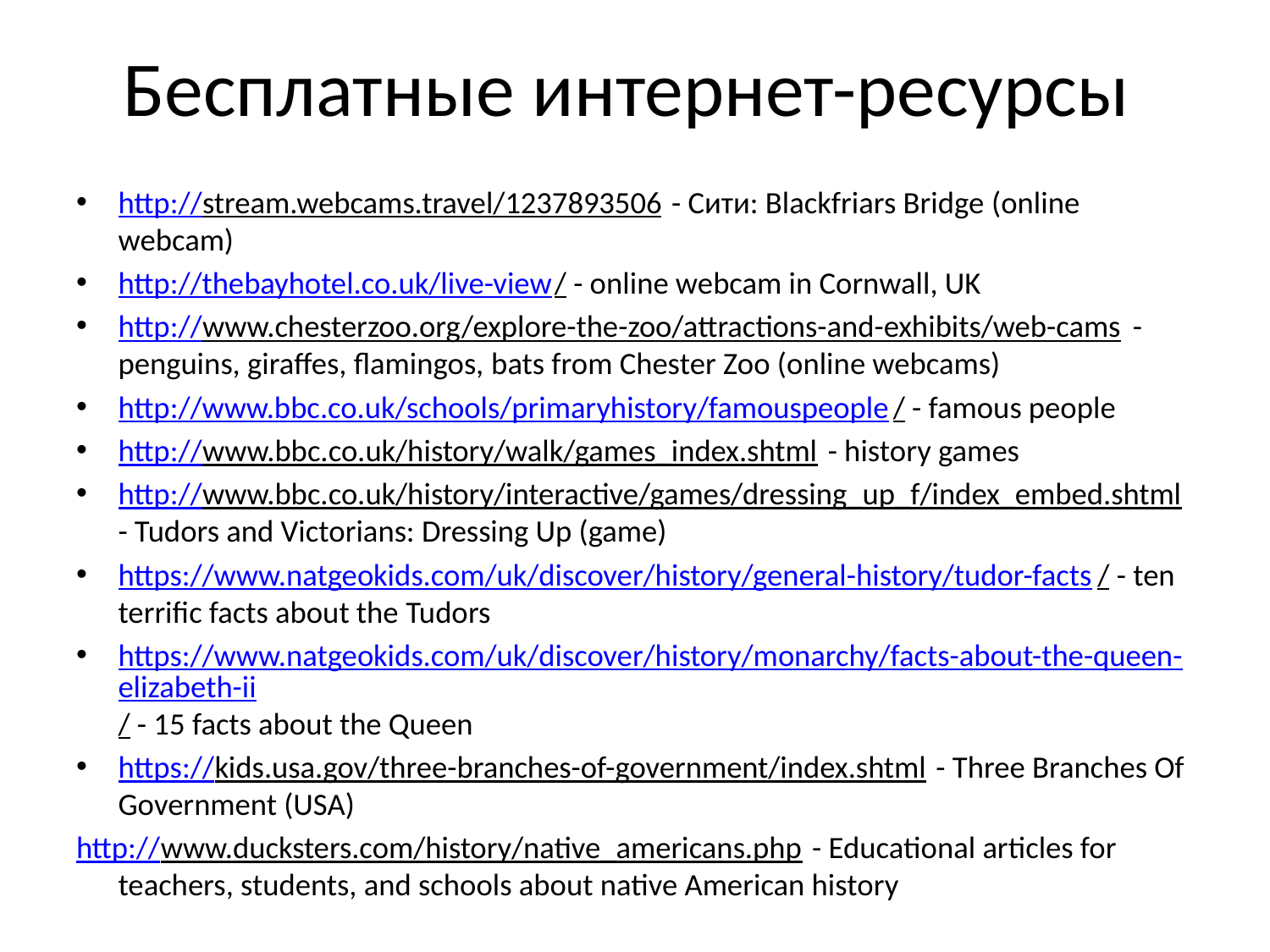

# Бесплатные интернет-ресурсы
http://stream.webcams.travel/1237893506 - Сити: Blackfriars Bridge (online webcam)
http://thebayhotel.co.uk/live-view/ - online webcam in Cornwall, UK
http://www.chesterzoo.org/explore-the-zoo/attractions-and-exhibits/web-cams - penguins, giraffes, flamingos, bats from Chester Zoo (online webcams)
http://www.bbc.co.uk/schools/primaryhistory/famouspeople/ - famous people
http://www.bbc.co.uk/history/walk/games_index.shtml - history games
http://www.bbc.co.uk/history/interactive/games/dressing_up_f/index_embed.shtml - Tudors and Victorians: Dressing Up (game)
https://www.natgeokids.com/uk/discover/history/general-history/tudor-facts/ - ten terrific facts about the Tudors
https://www.natgeokids.com/uk/discover/history/monarchy/facts-about-the-queen-elizabeth-ii/ - 15 facts about the Queen
https://kids.usa.gov/three-branches-of-government/index.shtml - Three Branches Of Government (USA)
http://www.ducksters.com/history/native_americans.php - Educational articles for teachers, students, and schools about native American history